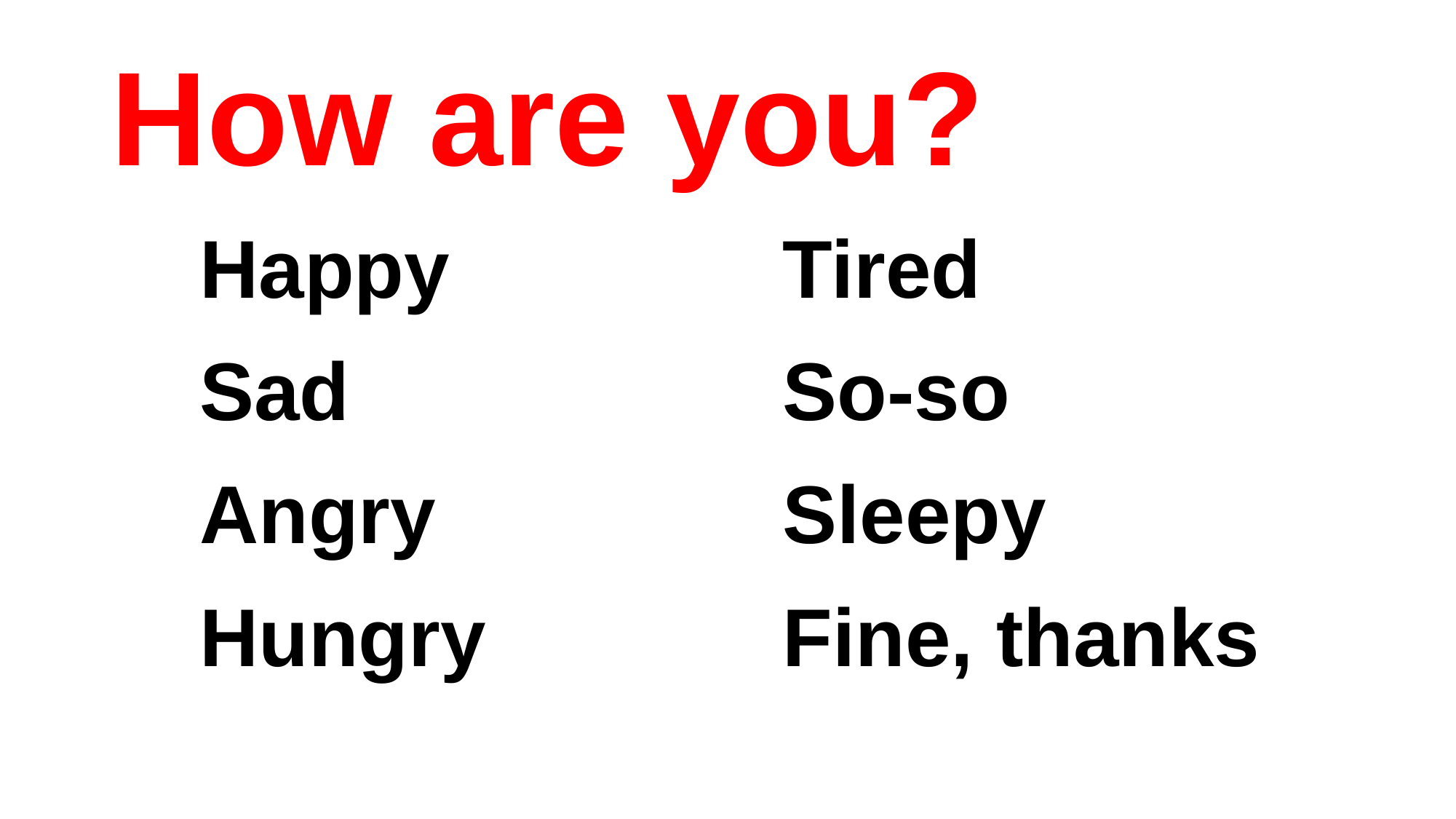

# How are you?
| Happy | Tired |
| --- | --- |
| Sad | So-so |
| Angry | Sleepy |
| Hungry | Fine, thanks |